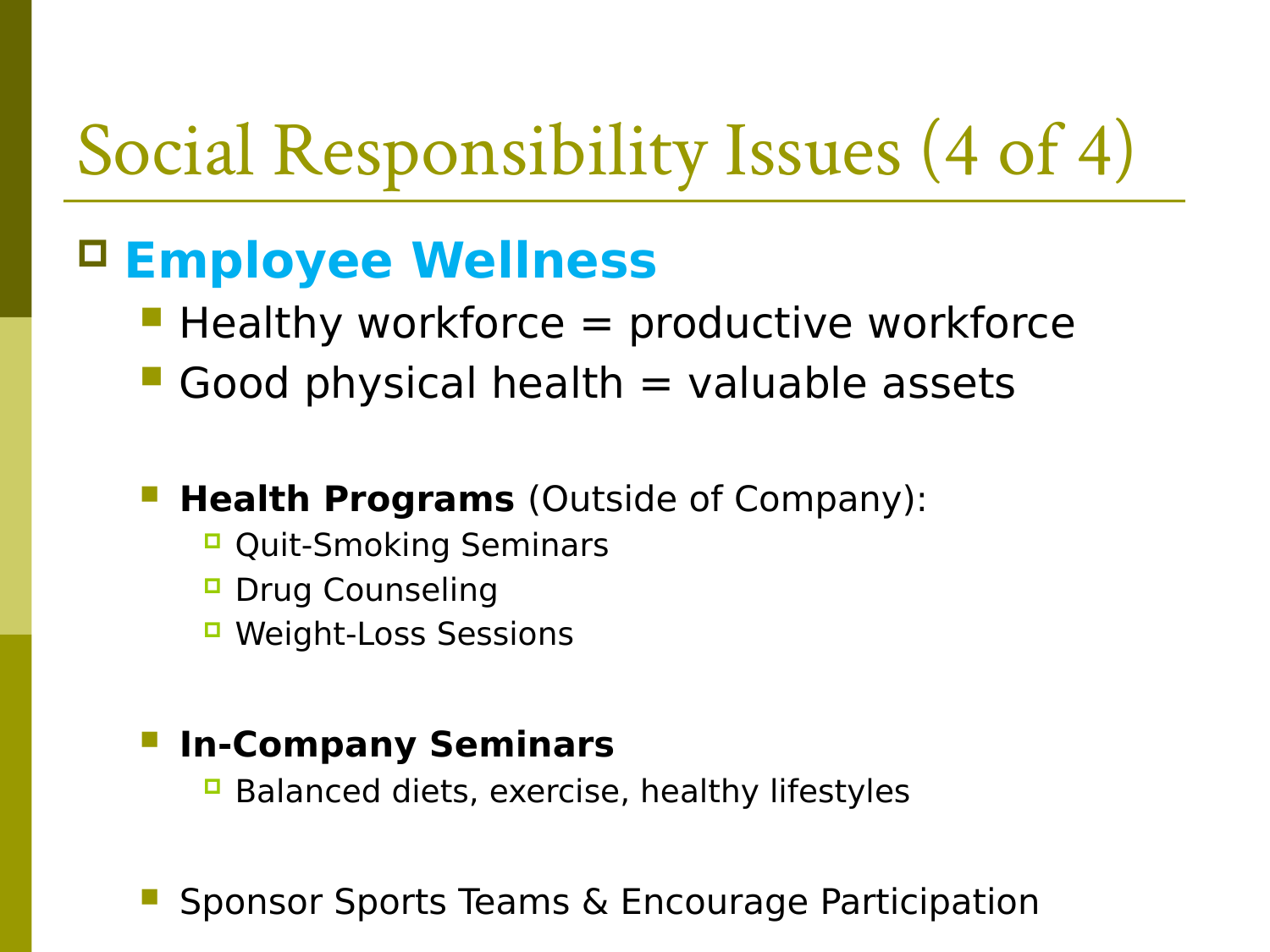

# Social Responsibility Issues (4 of 4)
Employee Wellness
Healthy workforce = productive workforce
Good physical health = valuable assets

Health Programs (Outside of Company):
Quit-Smoking Seminars
Drug Counseling
Weight-Loss Sessions

In-Company Seminars
Balanced diets, exercise, healthy lifestyles

Sponsor Sports Teams & Encourage Participation